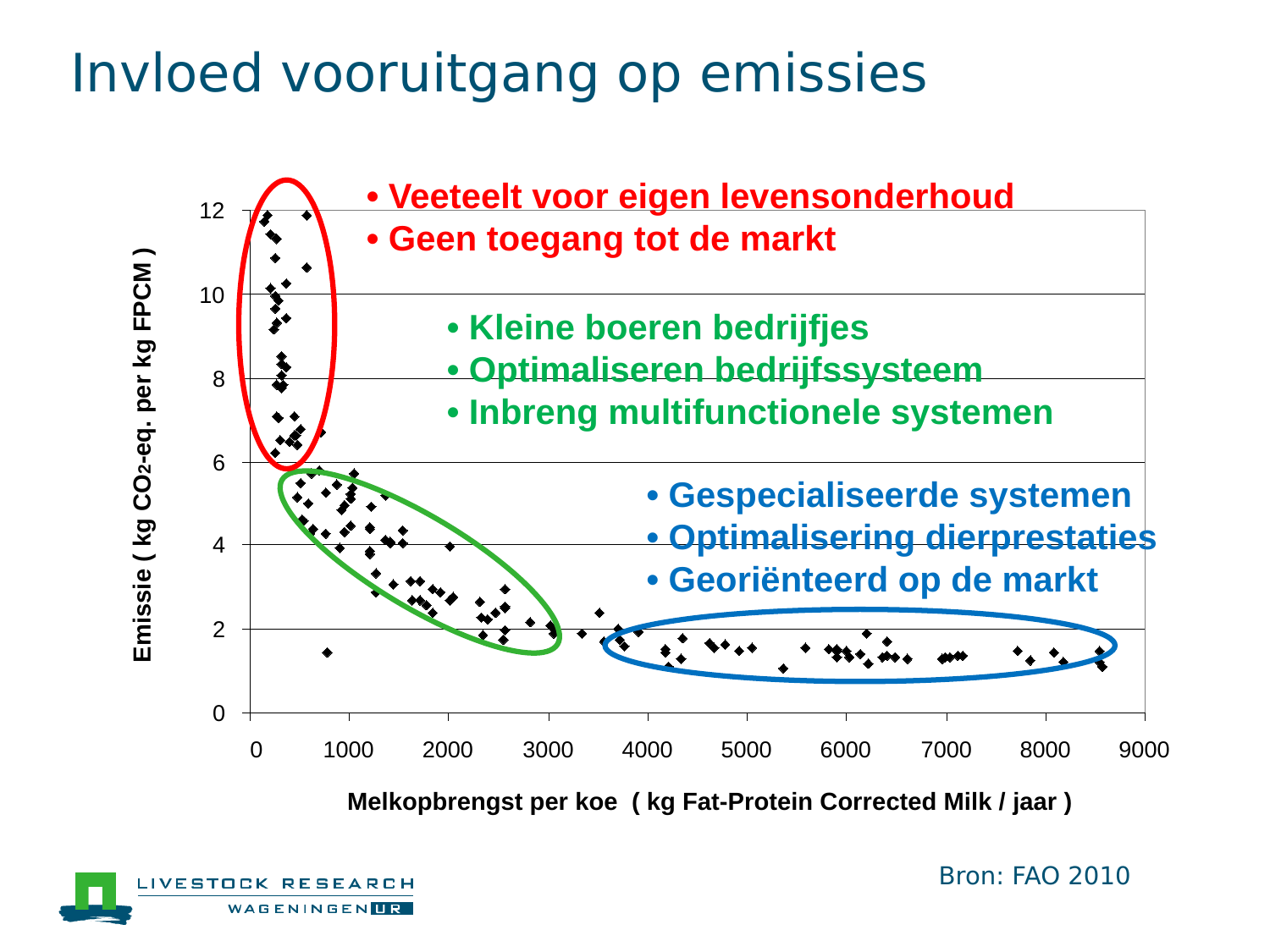

# Invloed vooruitgang op emissies
• Veeteelt voor eigen levensonderhoud
• Geen toegang tot de markt

12

10

8

Emissie ( kg CO2-eq. per kg FPCM )

6

4

2

0

0
1000
2000
3000
4000
5000
6000
7000
8000
9000
Melkopbrengst per koe  ( kg Fat-Protein Corrected Milk / jaar )
• Kleine boeren bedrijfjes
• Optimaliseren bedrijfssysteem
• Inbreng multifunctionele systemen

• Gespecialiseerde systemen
• Optimalisering dierprestaties
• Georiënteerd op de markt

Bron: FAO 2010